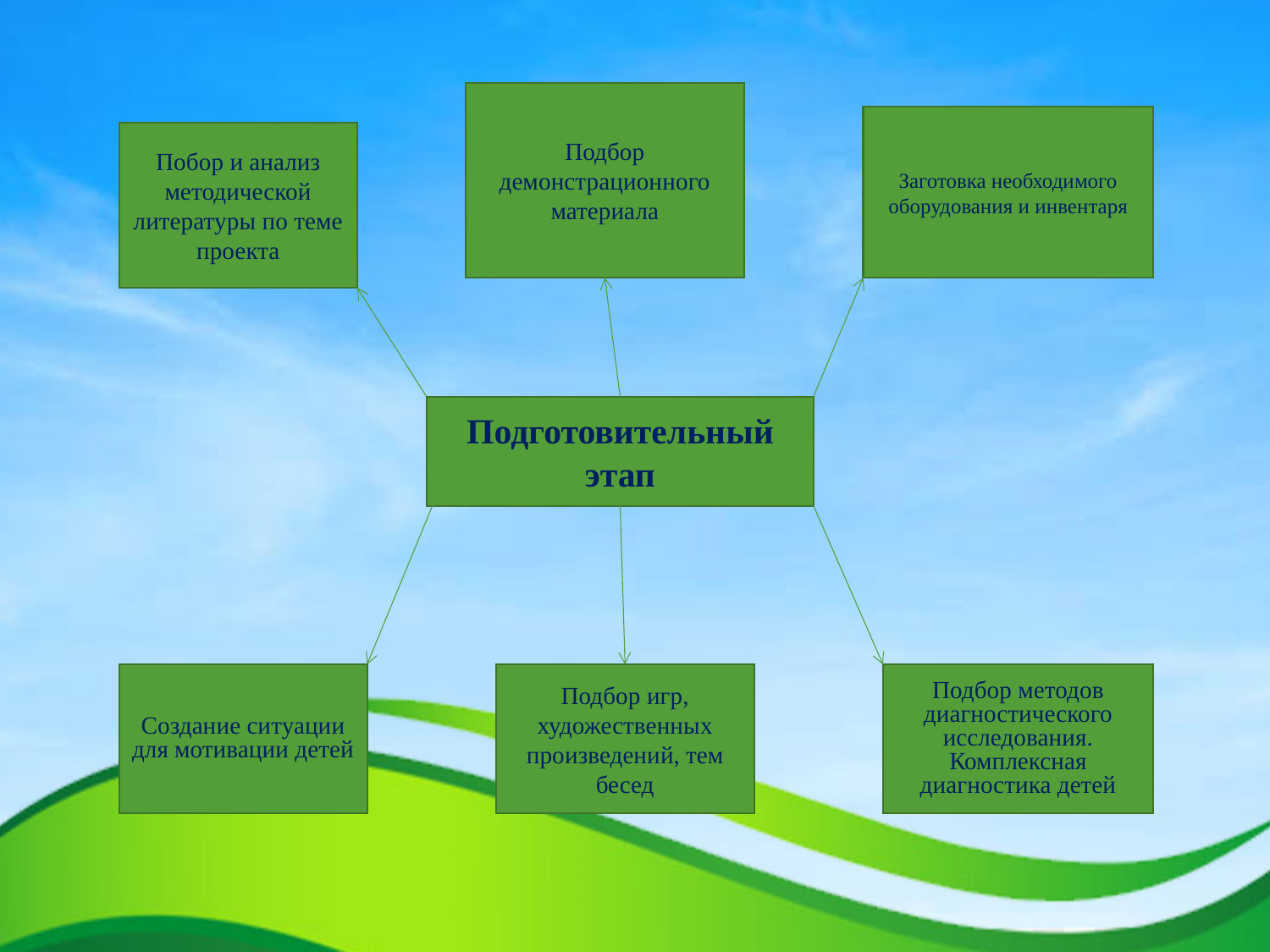

Подбор демонстрационного материала
Заготовка необходимого оборудования и инвентаря
Побор и анализ методической литературы по теме проекта
Подготовительный этап
Создание ситуации для мотивации детей
Подбор игр, художественных произведений, тем бесед
Подбор методов диагностического исследования.
Комплексная диагностика детей